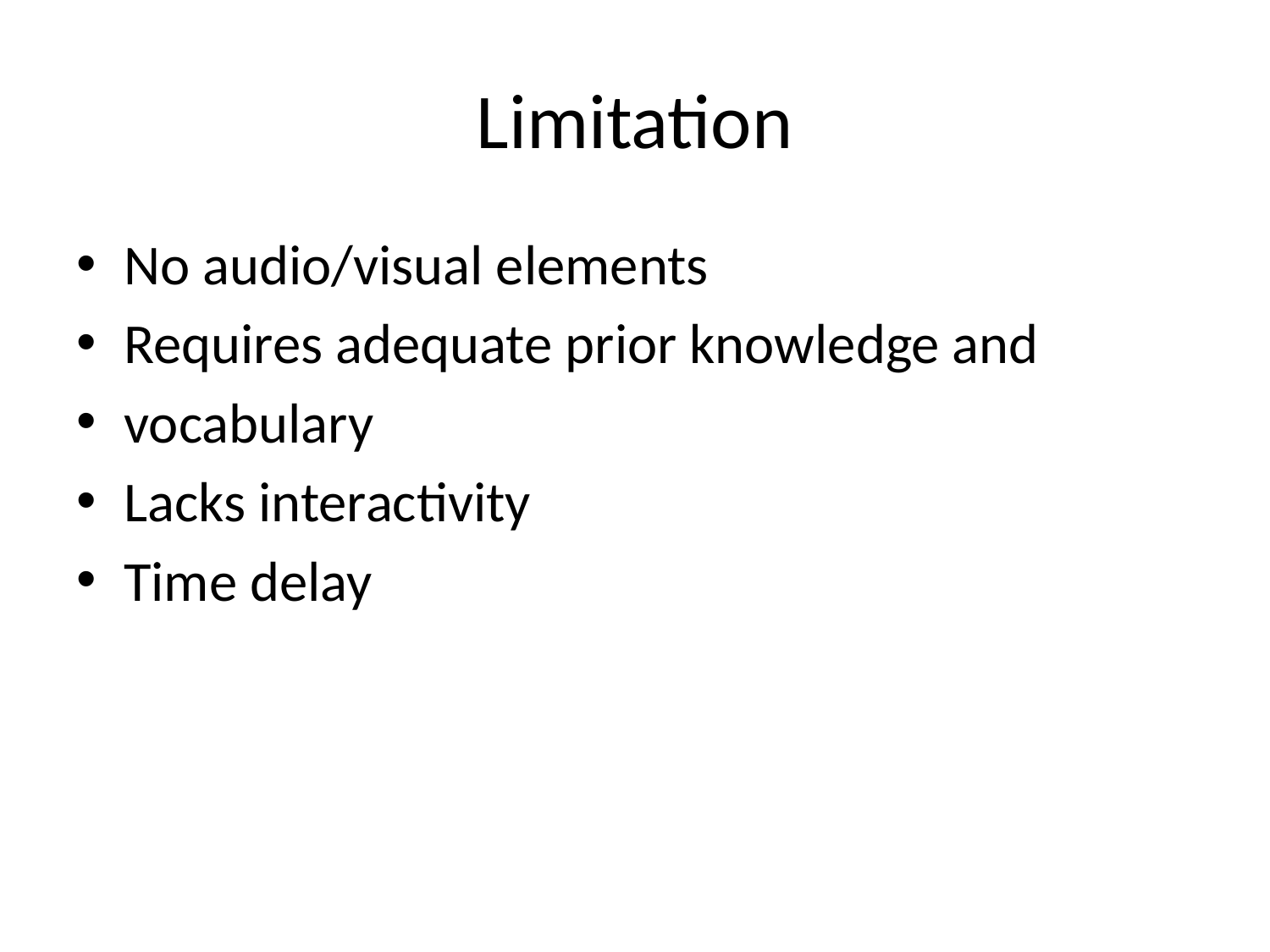

# Limitation
No audio/visual elements
Requires adequate prior knowledge and
vocabulary
Lacks interactivity
Time delay